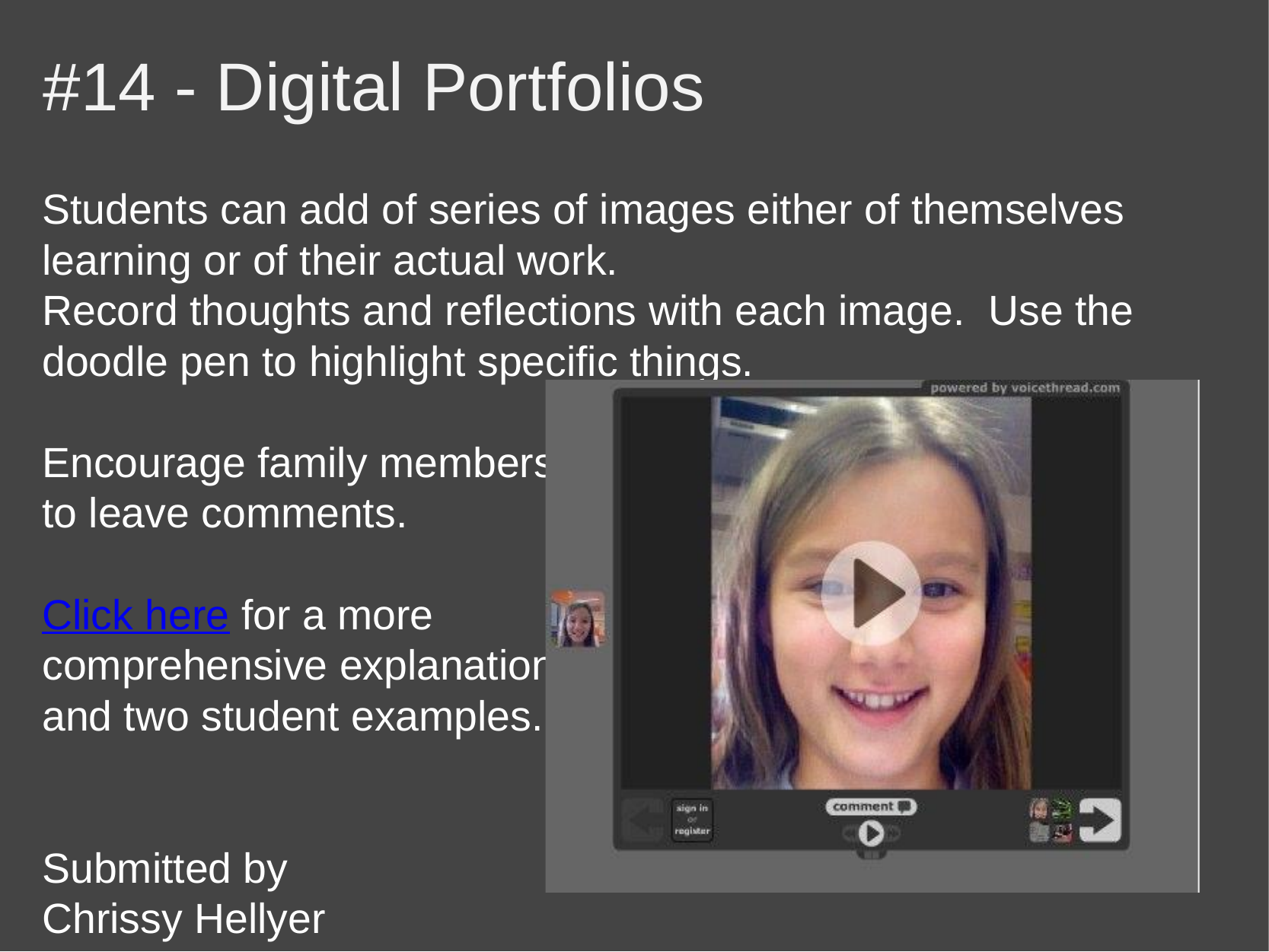

# #14 - Digital Portfolios
Students can add of series of images either of themselves learning or of their actual work. 
Record thoughts and reflections with each image.  Use the doodle pen to highlight specific things.

Encourage family members
to leave comments.

Click here for a more
comprehensive explanation
and two student examples.

Submitted by
Chrissy Hellyer